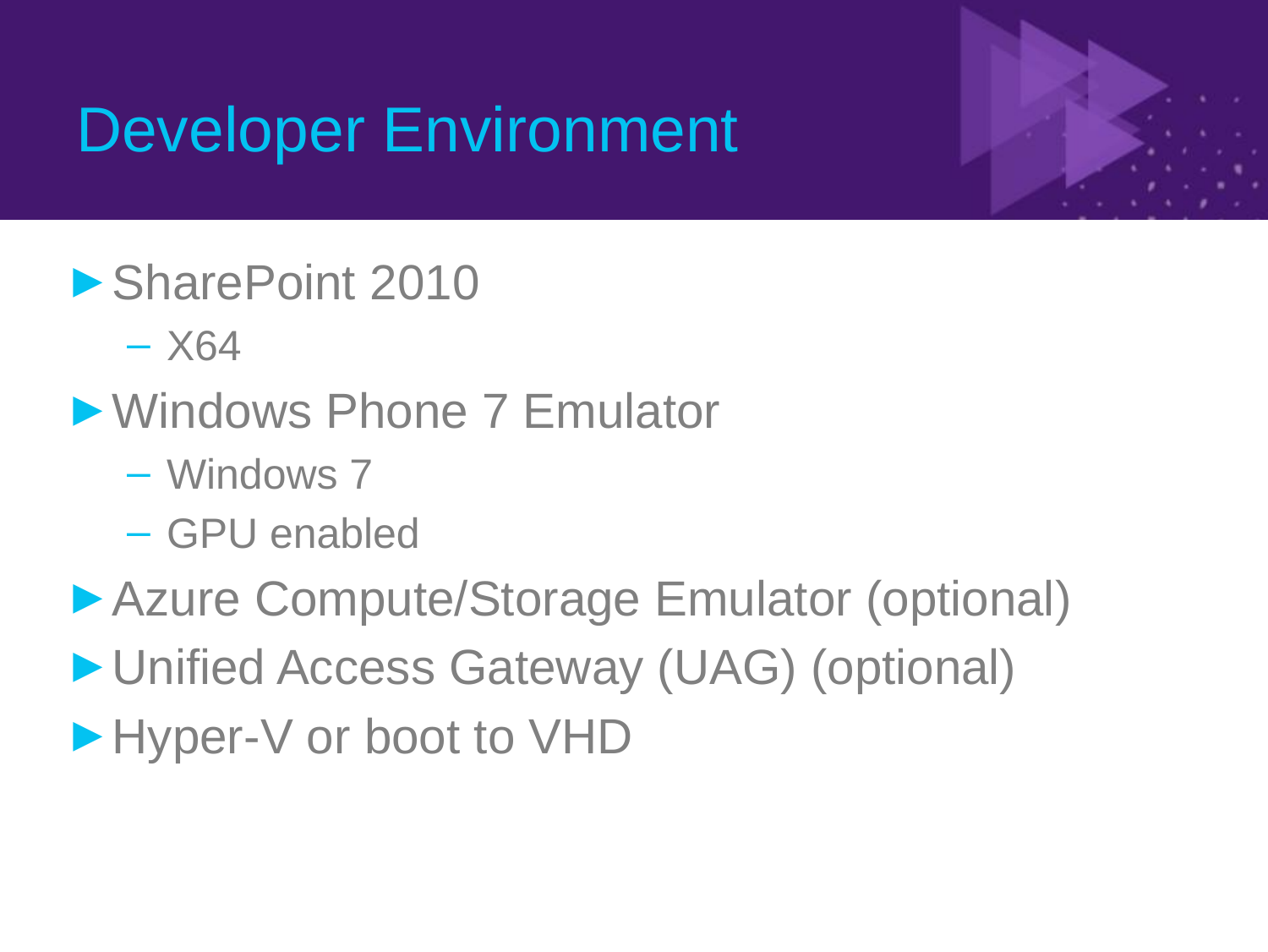

# Developer Environment
SharePoint 2010
X64
Windows Phone 7 Emulator
Windows 7
GPU enabled
Azure Compute/Storage Emulator (optional)
Unified Access Gateway (UAG) (optional)
Hyper-V or boot to VHD